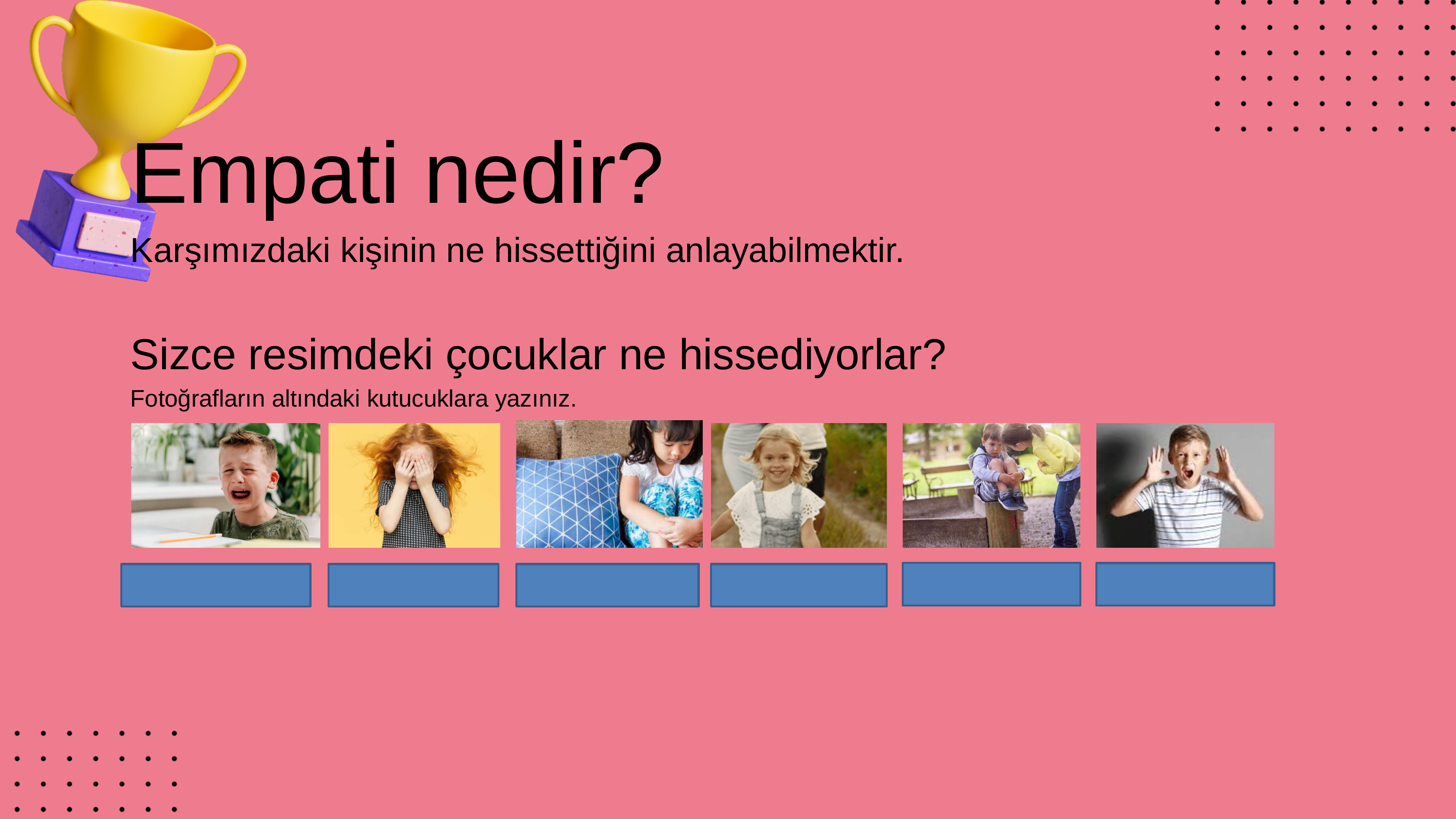

Empati nedir?
Karşımızdaki kişinin ne hissettiğini anlayabilmektir.

Sizce resimdeki çocuklar ne hissediyorlar?
Fotoğrafların altındaki kutucuklara yazınız.